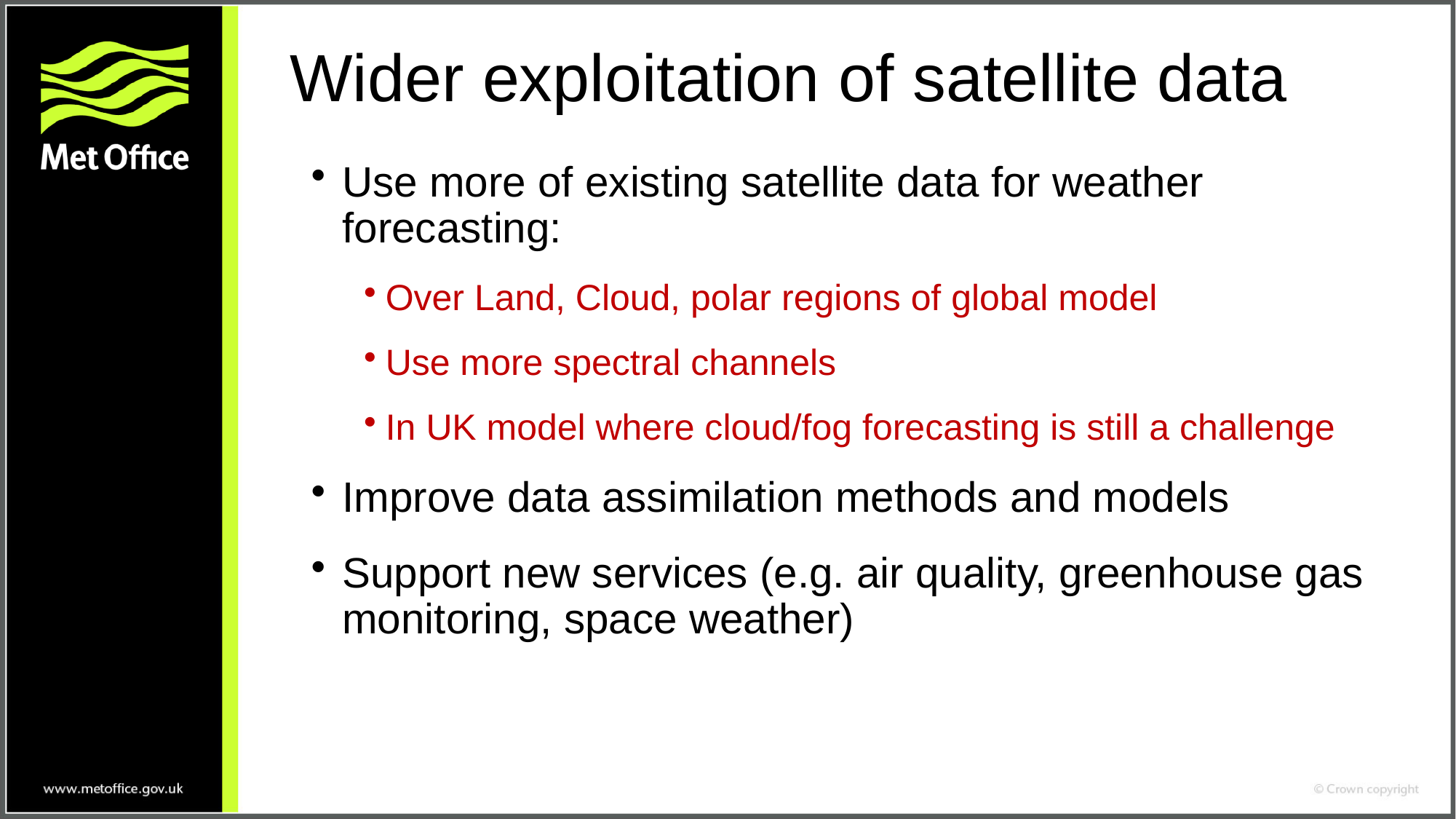

# Wider exploitation of satellite data
Use more of existing satellite data for weather forecasting:
Over Land, Cloud, polar regions of global model
Use more spectral channels
In UK model where cloud/fog forecasting is still a challenge
Improve data assimilation methods and models
Support new services (e.g. air quality, greenhouse gas monitoring, space weather)